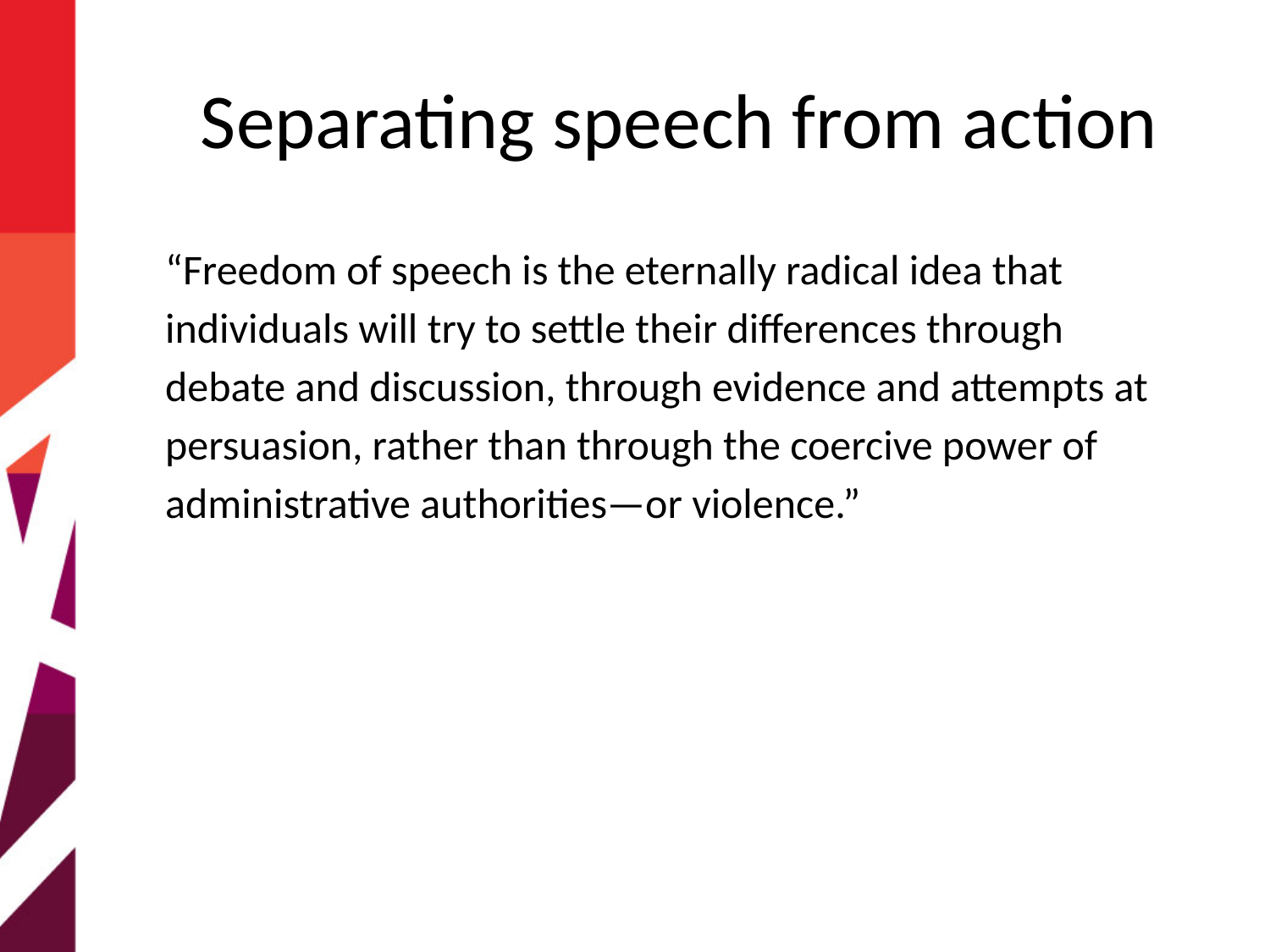

# Separating speech from action
“Freedom of speech is the eternally radical idea that individuals will try to settle their differences through debate and discussion, through evidence and attempts at persuasion, rather than through the coercive power of administrative authorities—or violence.”